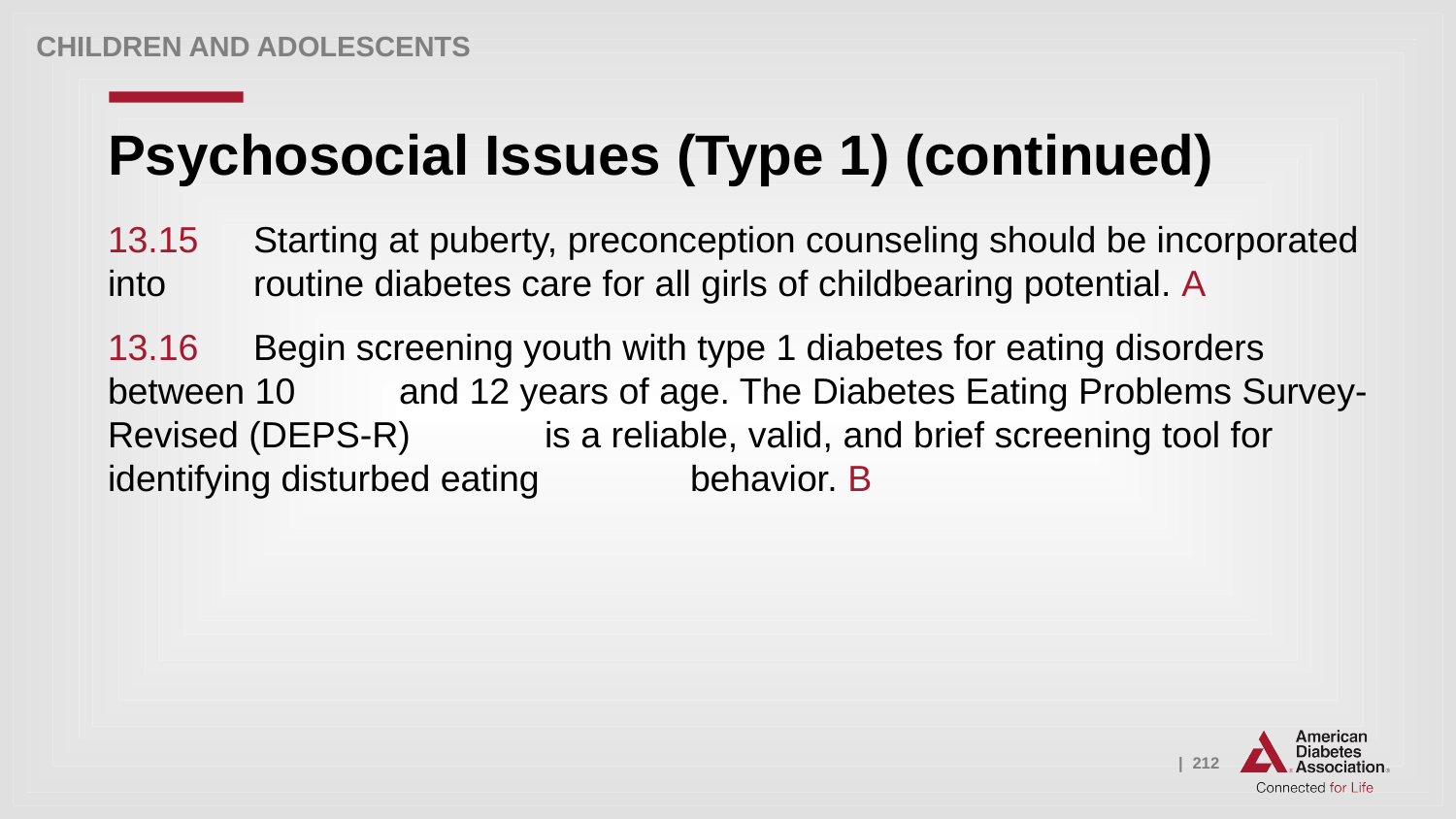

Children and adolescents
# Psychosocial Issues (Type 1) (continued)
13.15 	Starting at puberty, preconception counseling should be incorporated into 	routine diabetes care for all girls of childbearing potential. A
13.16 	Begin screening youth with type 1 diabetes for eating disorders between 10 	and 12 years of age. The Diabetes Eating Problems Survey-Revised (DEPS-R) 	is a reliable, valid, and brief screening tool for identifying disturbed eating 	behavior. B